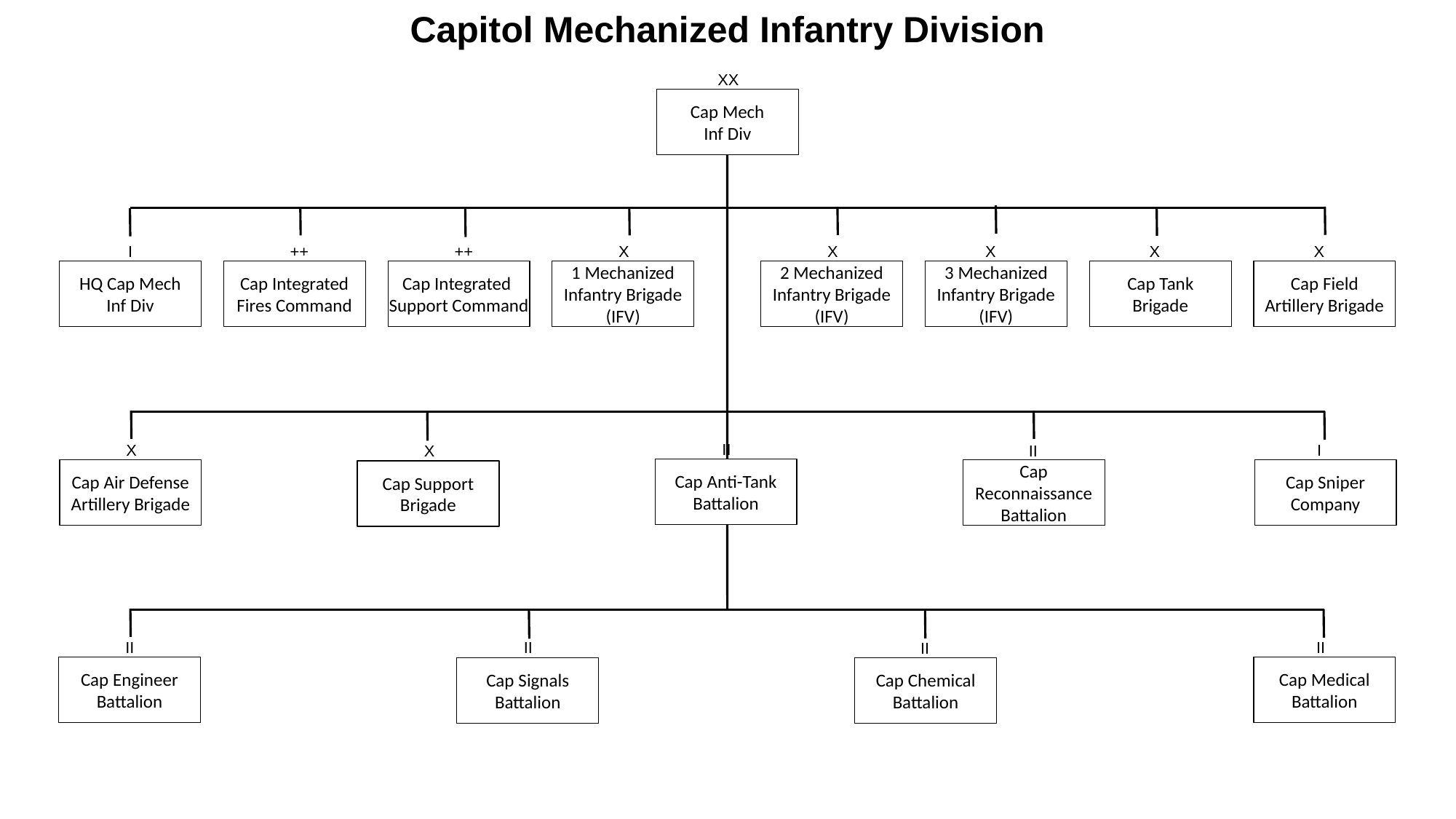

# Capitol Mechanized Infantry Division
XX
Cap Mech
Inf Div
I
++
++
X
X
X
X
X
HQ Cap Mech
Inf Div
Cap Integrated
Fires Command
Cap Integrated
Support Command
1 Mechanized Infantry Brigade (IFV)
2 Mechanized Infantry Brigade (IFV)
3 Mechanized Infantry Brigade (IFV)
Cap Tank
Brigade
Cap Field
Artillery Brigade
II
X
I
X
II
Cap Anti-Tank
Battalion
Cap Reconnaissance
Battalion
Cap Air Defense
Artillery Brigade
Cap Sniper
Company
Cap Support
Brigade
II
II
II
II
Cap Engineer
Battalion
Cap Medical
Battalion
Cap Signals
Battalion
Cap Chemical
Battalion